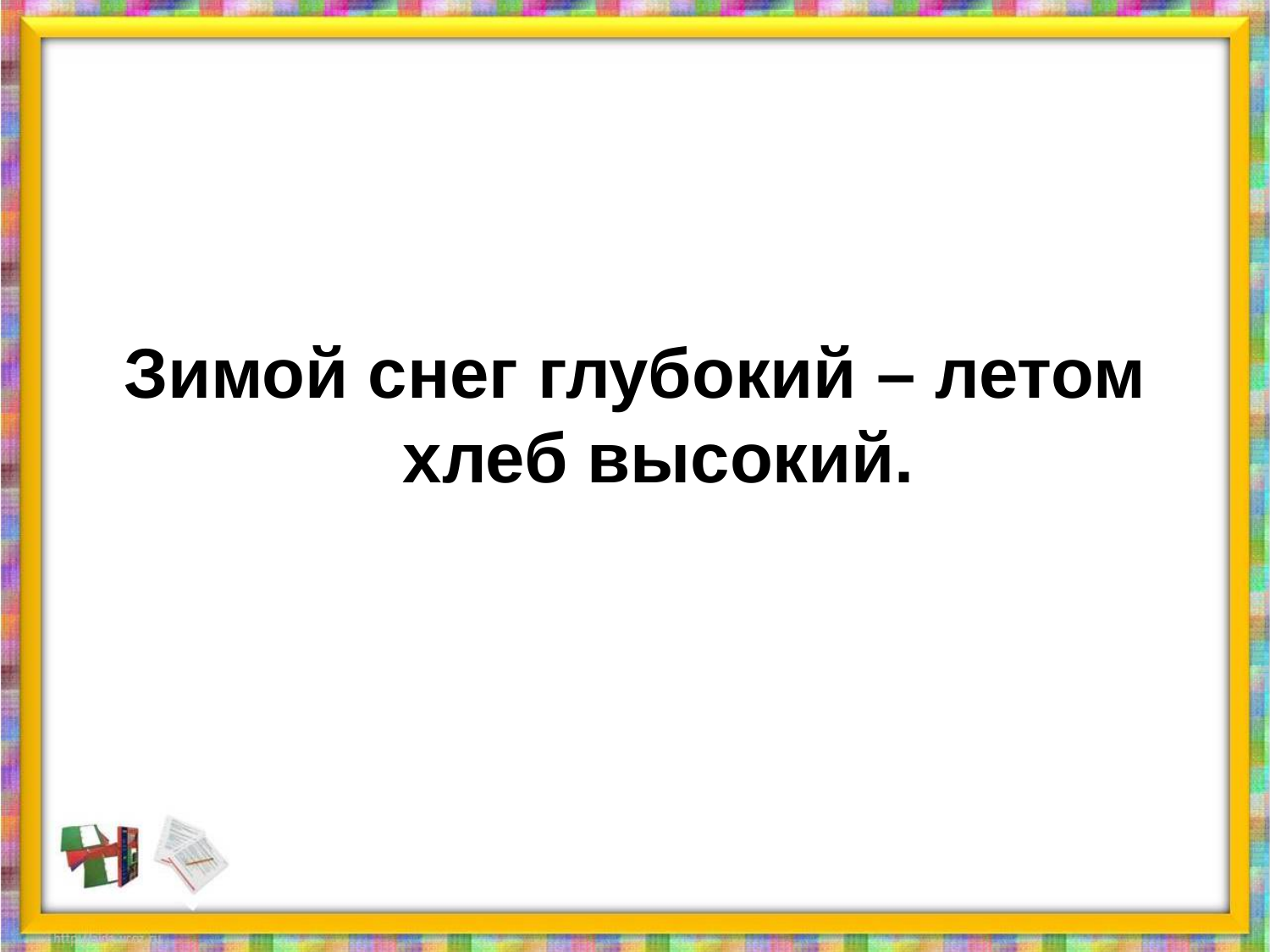

#

Зимой снег глубокий – летом хлеб высокий.